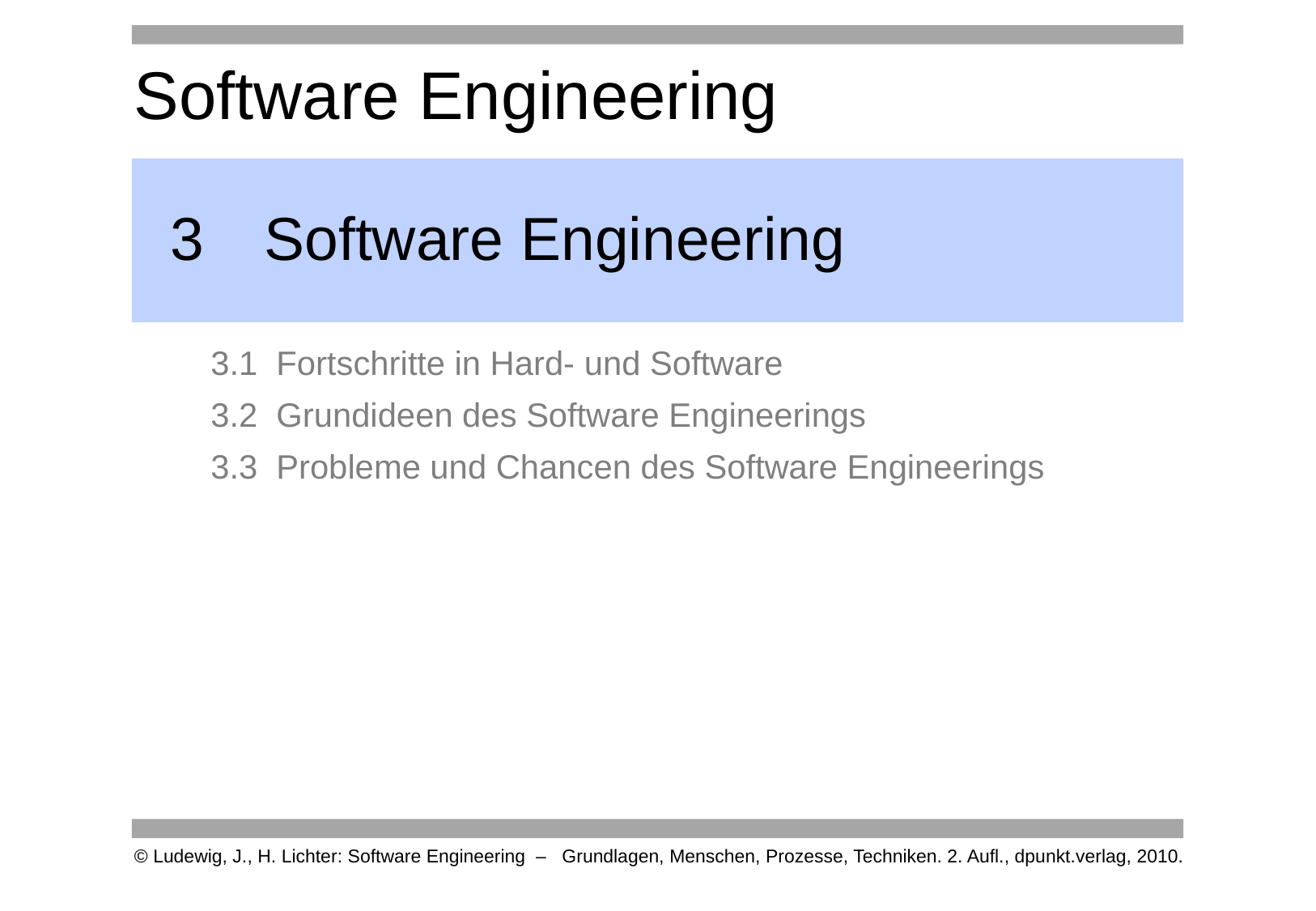

# 3	Software Engineering
3.1  Fortschritte in Hard- und Software
3.2  Grundideen des Software Engineerings
3.3  Probleme und Chancen des Software Engineerings